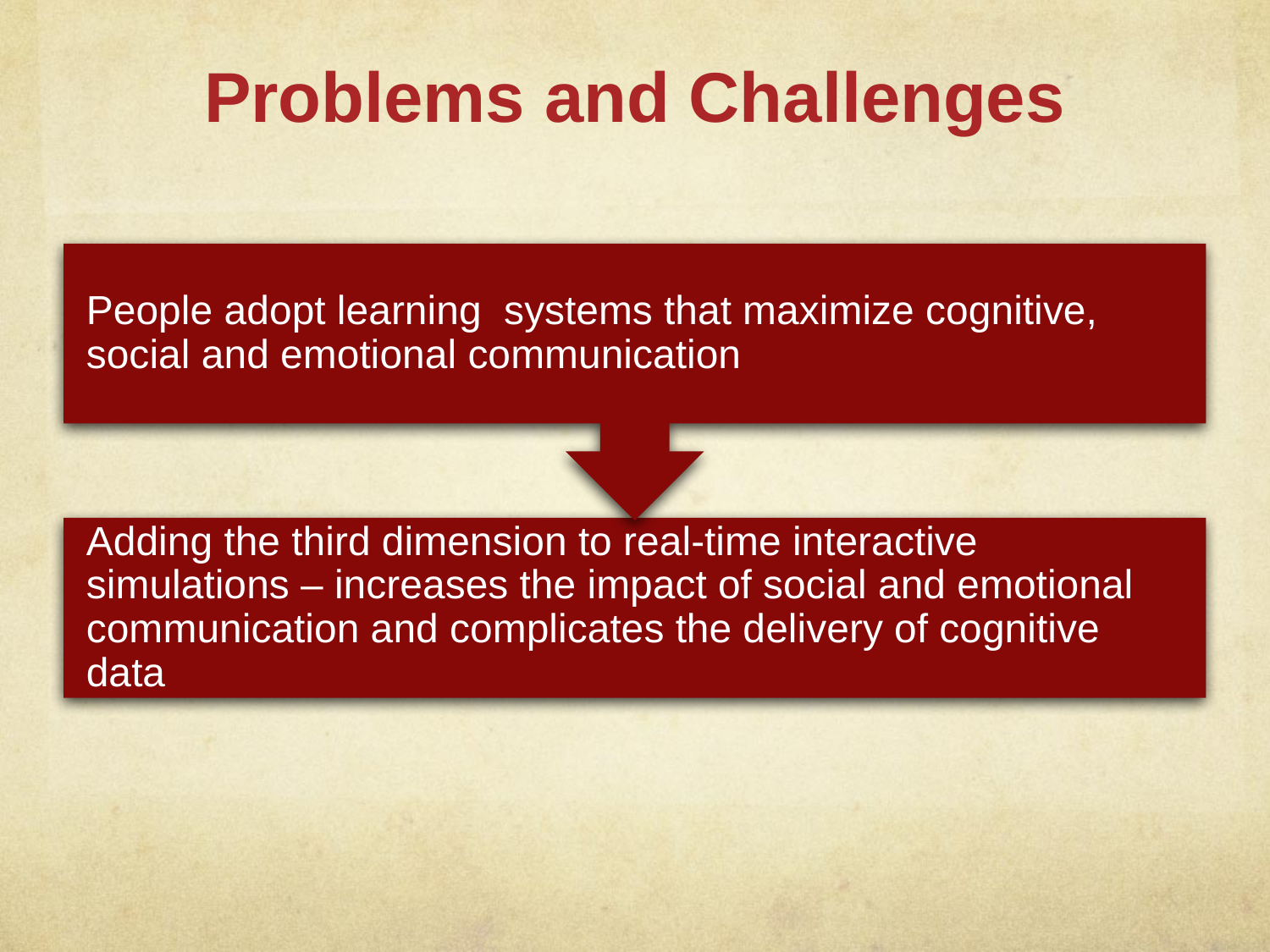

# Problems and Challenges
Adding the third dimension to real-time interactive simulations – increases the impact of social and emotional communication and complicates the delivery of cognitive data
People adopt learning  systems that maximize cognitive, social and emotional communication